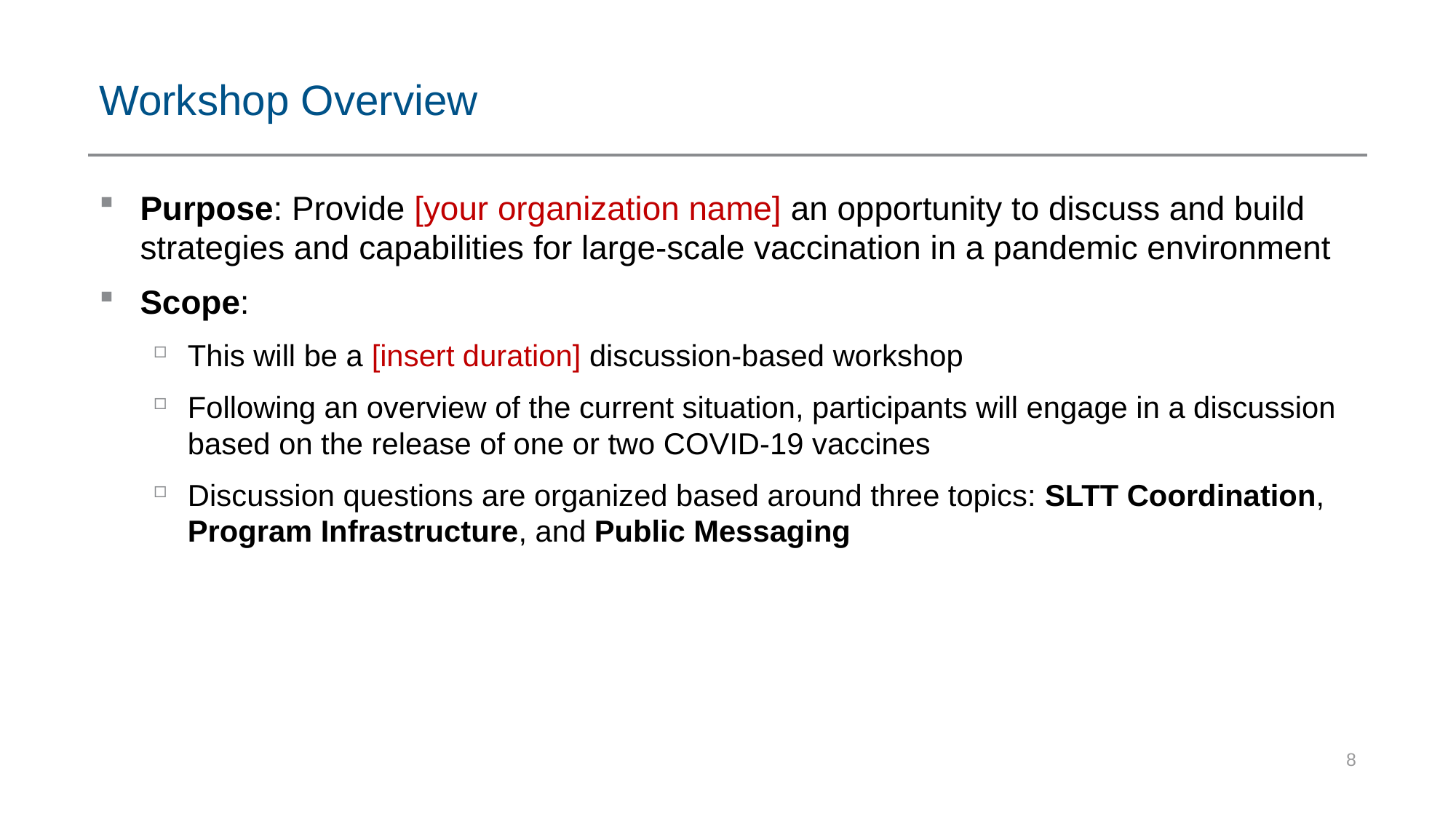

# Workshop Overview
Purpose: Provide [your organization name] an opportunity to discuss and build strategies and capabilities for large-scale vaccination in a pandemic environment
Scope:
This will be a [insert duration] discussion-based workshop
Following an overview of the current situation, participants will engage in a discussion based on the release of one or two COVID-19 vaccines
Discussion questions are organized based around three topics: SLTT Coordination, Program Infrastructure, and Public Messaging
8